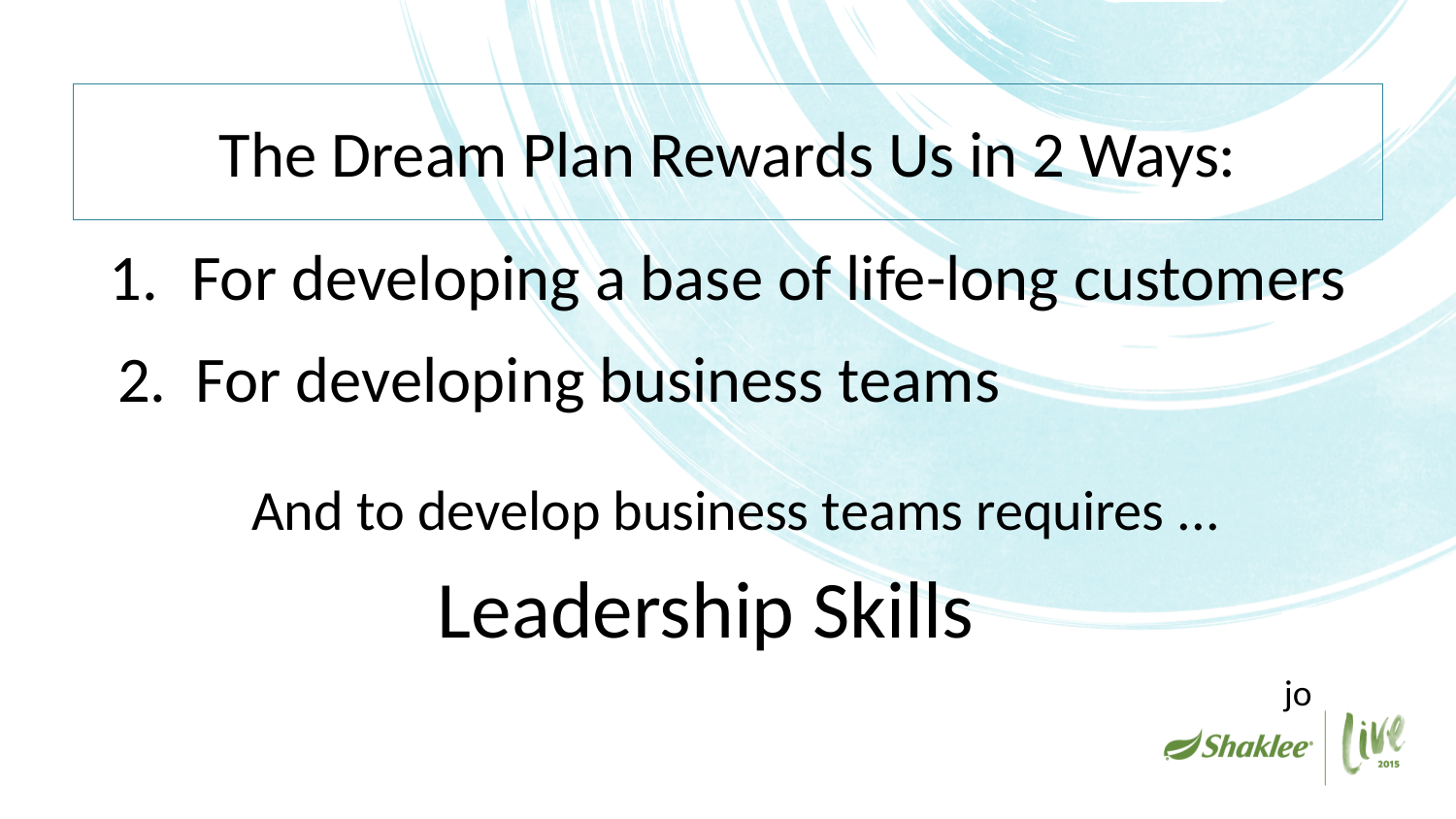

# The Dream Plan Rewards Us in 2 Ways:
For developing a base of life-long customers
2.  For developing business teams
And to develop business teams requires ...
Leadership Skills
jo